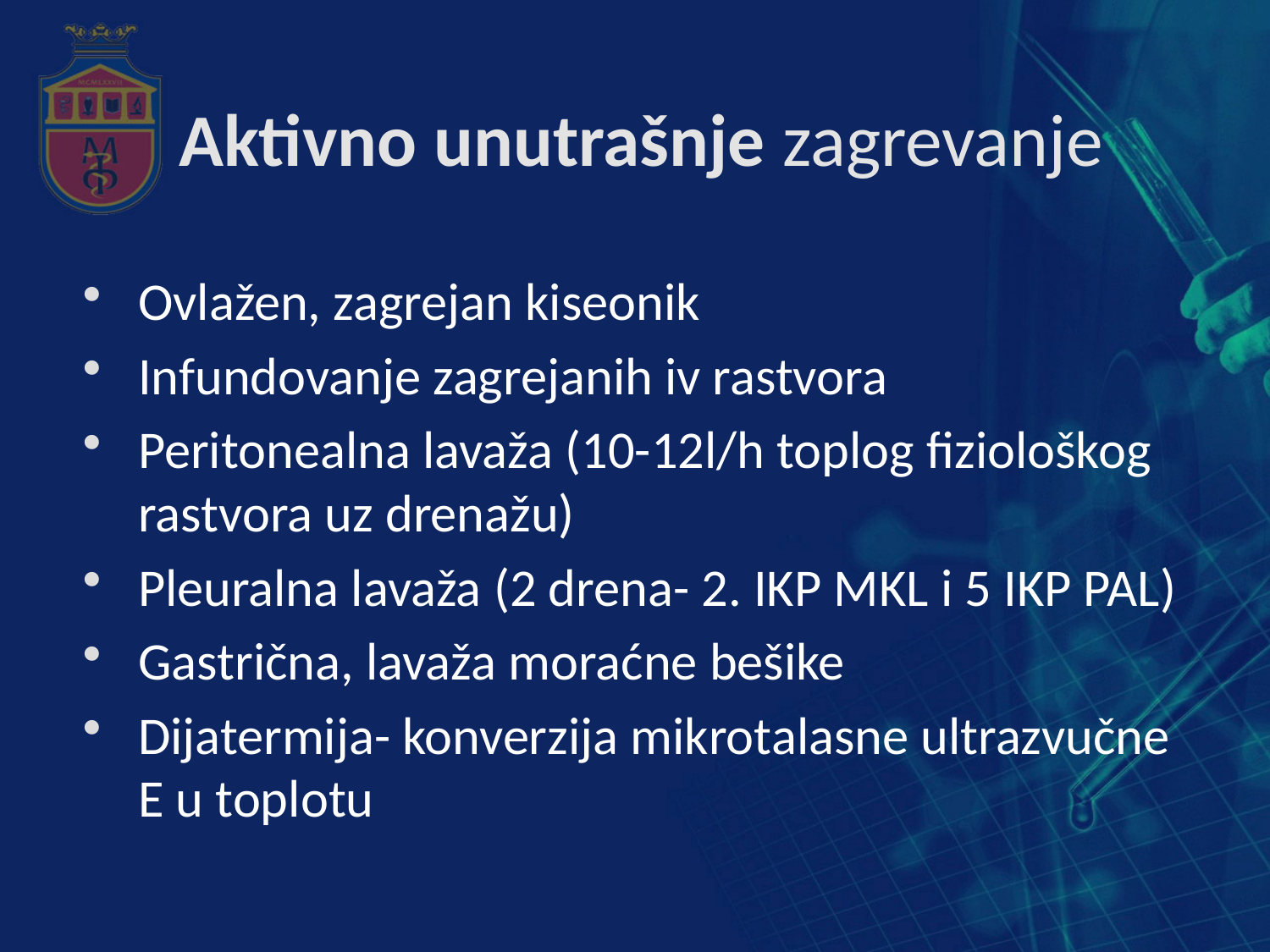

# Aktivno unutrašnje zagrevanje
Ovlažen, zagrejan kiseonik
Infundovanje zagrejanih iv rastvora
Peritonealna lavaža (10-12l/h toplog fiziološkog rastvora uz drenažu)
Pleuralna lavaža (2 drena- 2. IKP MKL i 5 IKP PAL)
Gastrična, lavaža moraćne bešike
Dijatermija- konverzija mikrotalasne ultrazvučne E u toplotu